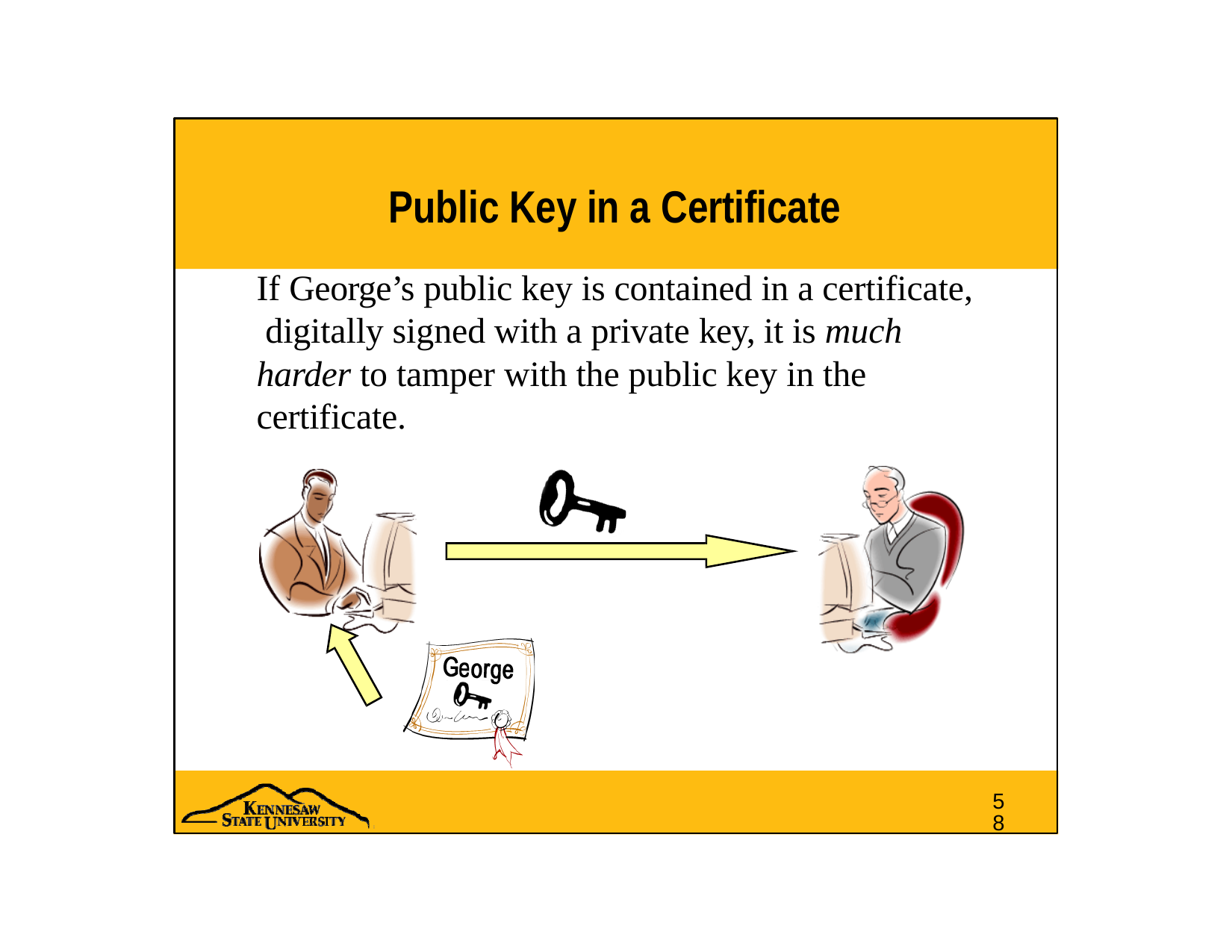

# Public Key in a Certificate
If George’s public key is contained in a certificate,  digitally signed with a private key, it is much  harder to tamper with the public key in the  certificate.

58